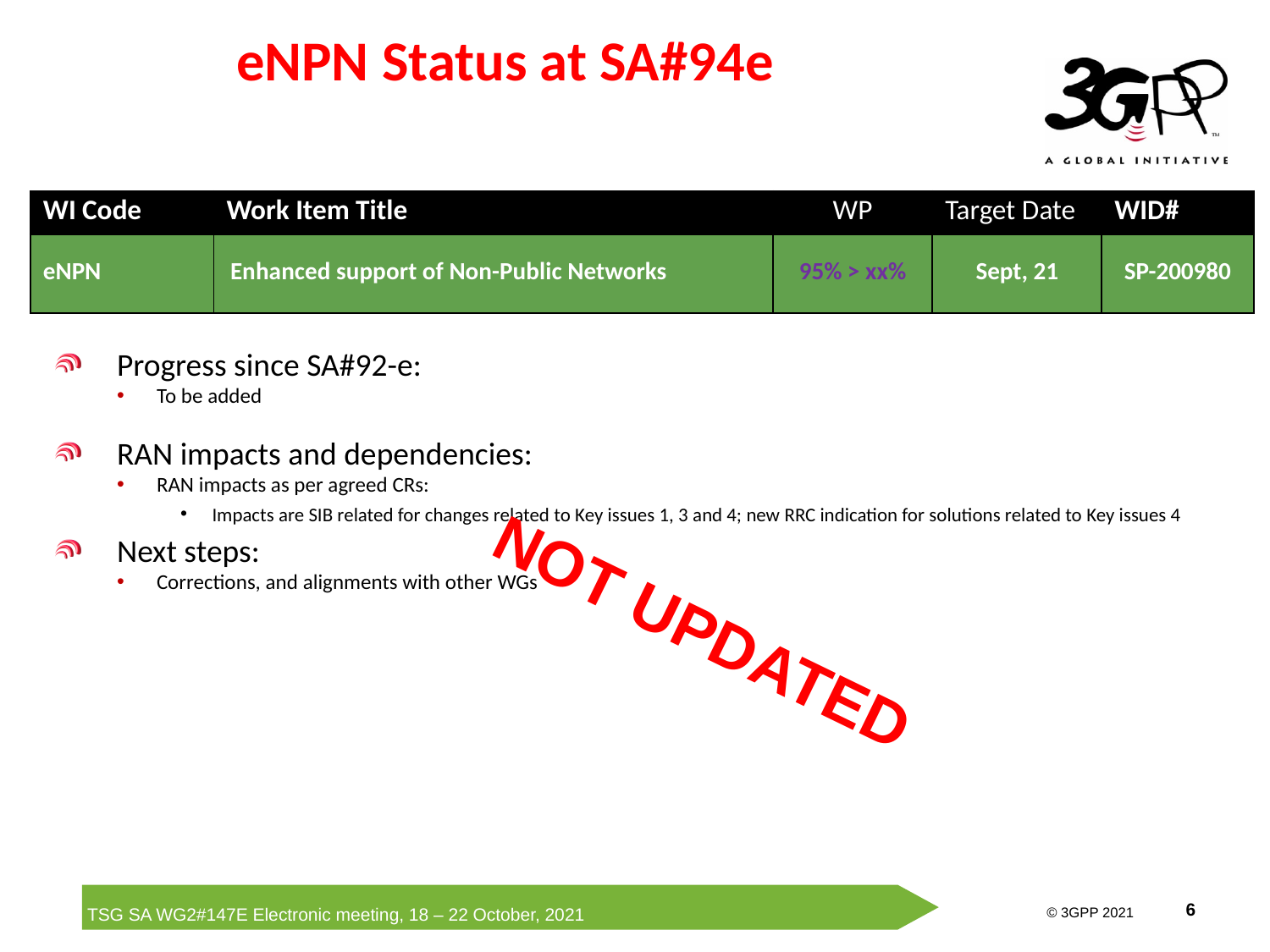

# eNPN Status at SA#94e
| WI Code | Work Item Title | WP | Target Date | WID# |
| --- | --- | --- | --- | --- |
| eNPN | Enhanced support of Non-Public Networks | 95% > xx% | Sept, 21 | SP-200980 |
Progress since SA#92-e:
To be added

RAN impacts and dependencies:
RAN impacts as per agreed CRs:
Impacts are SIB related for changes related to Key issues 1, 3 and 4; new RRC indication for solutions related to Key issues 4
Next steps:
Corrections, and alignments with other WGs

NOT UPDATED